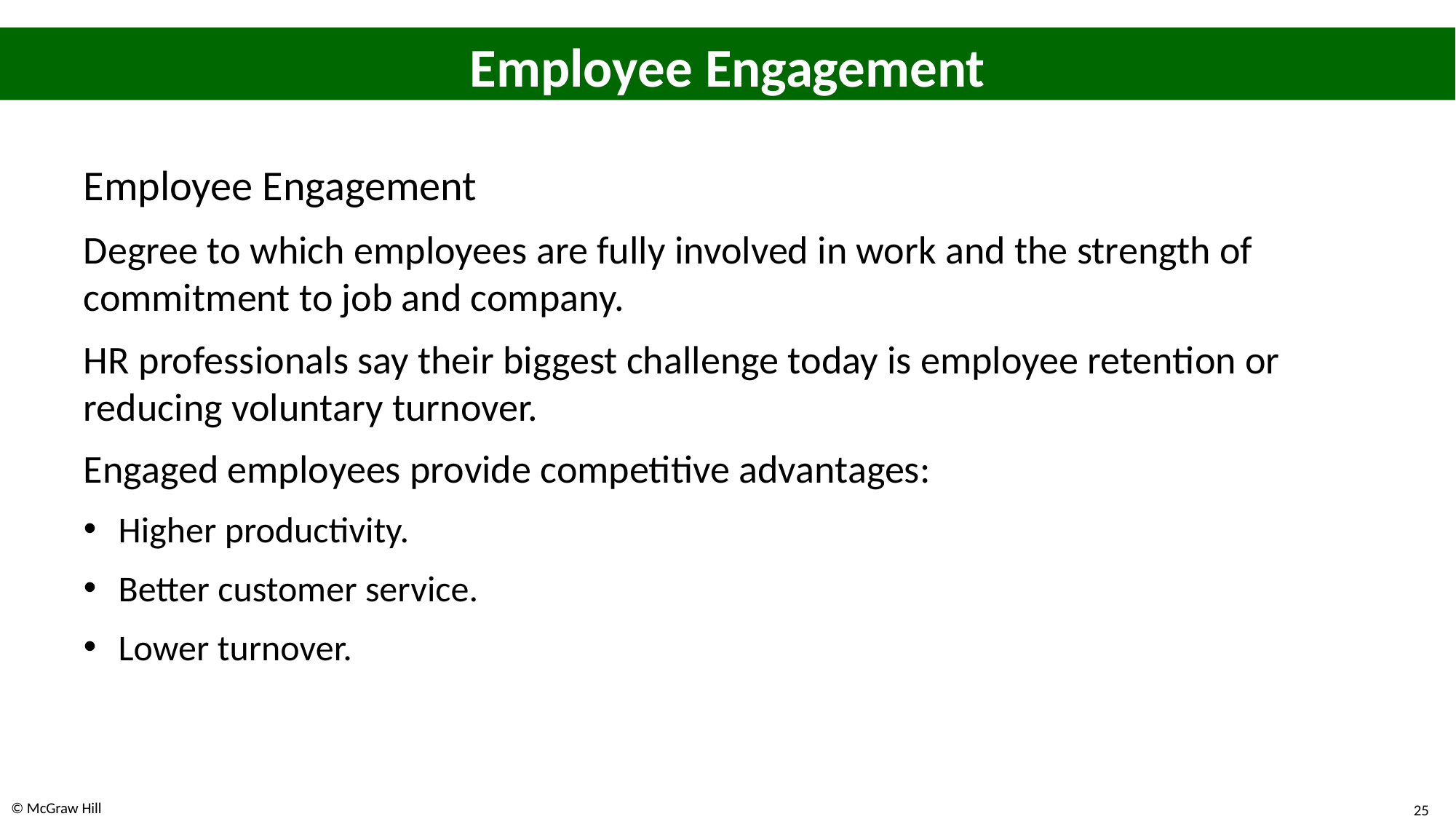

# Employee Engagement
Employee Engagement
Degree to which employees are fully involved in work and the strength of commitment to job and company.
H R professionals say their biggest challenge today is employee retention or reducing voluntary turnover.
Engaged employees provide competitive advantages:
Higher productivity.
Better customer service.
Lower turnover.